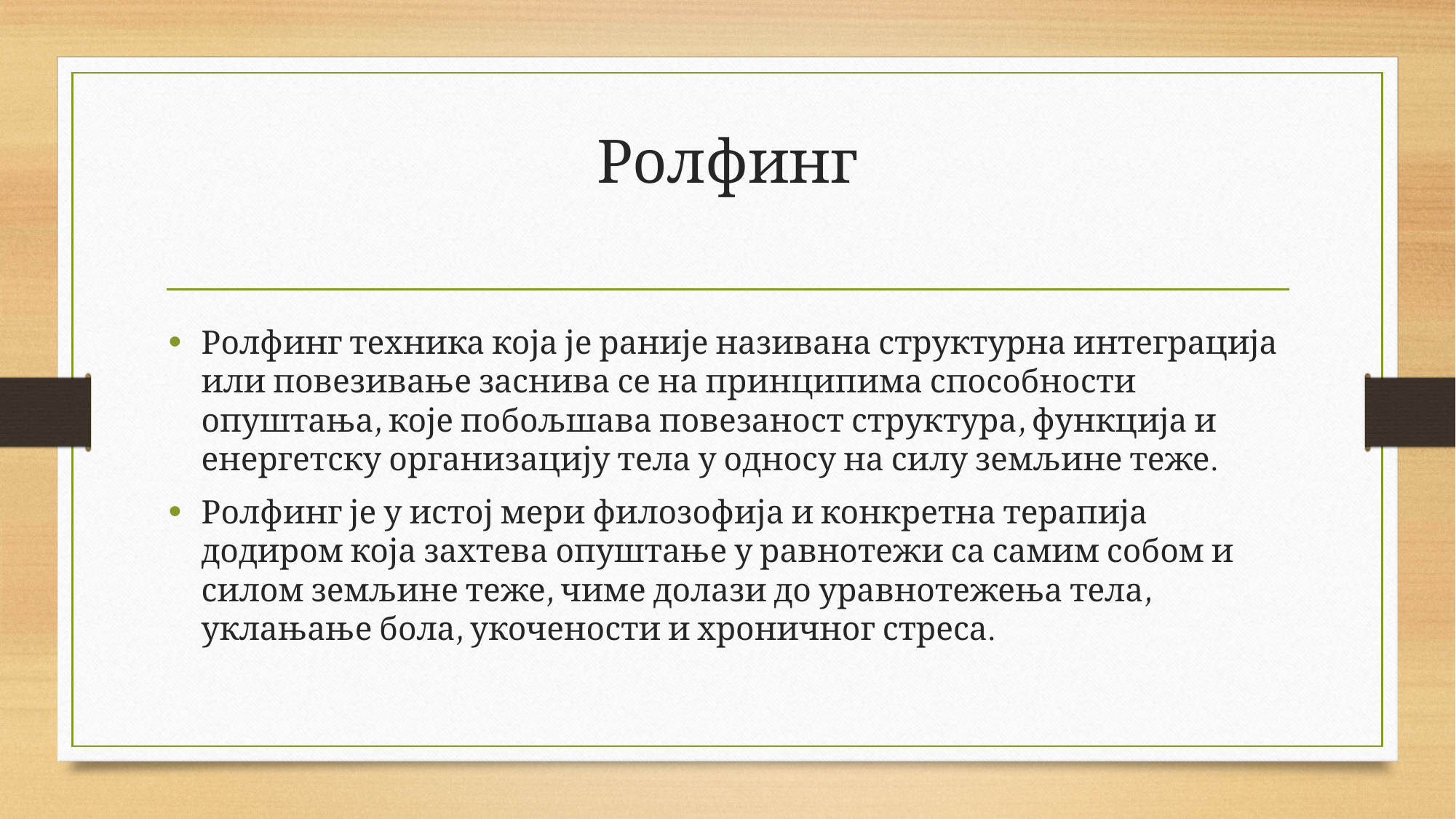

# Ролфинг

Ролфинг техника која је раније називана структурна интеграција или повезивање заснива се на принципима способности опуштања, које побољшава повезаност структура, функција и енергетску организацију тела у односу на силу земљине теже.
Ролфинг је у истој мери филозофија и конкретна терапија додиром која захтева опуштање у равнотежи са самим собом и силом земљине теже, чиме долази до уравнотежења тела, уклањање бола, укочености и хроничног стреса.